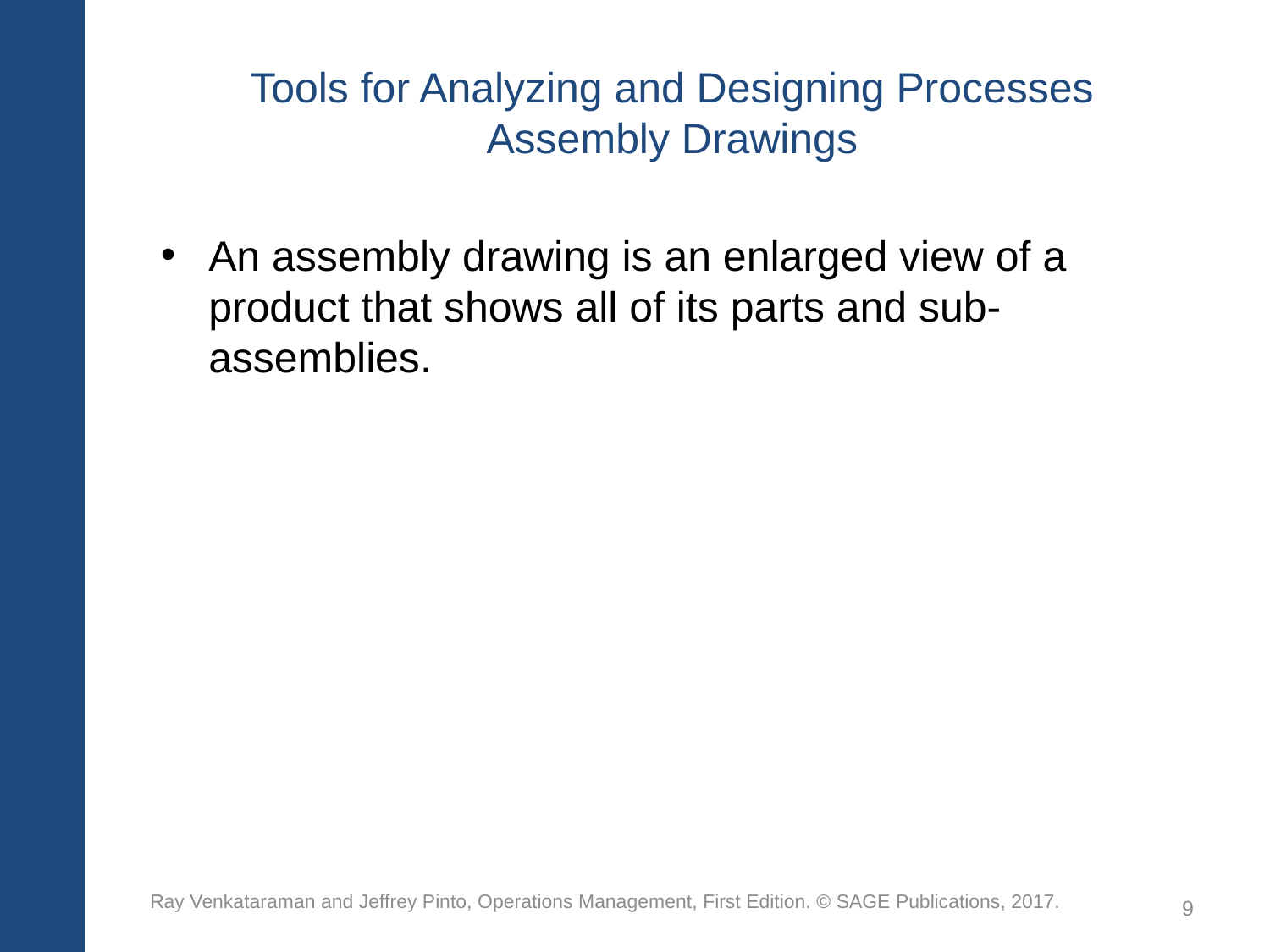

# Tools for Analyzing and Designing Processes Assembly Drawings
An assembly drawing is an enlarged view of a product that shows all of its parts and sub-assemblies.
Ray Venkataraman and Jeffrey Pinto, Operations Management, First Edition. © SAGE Publications, 2017.
9